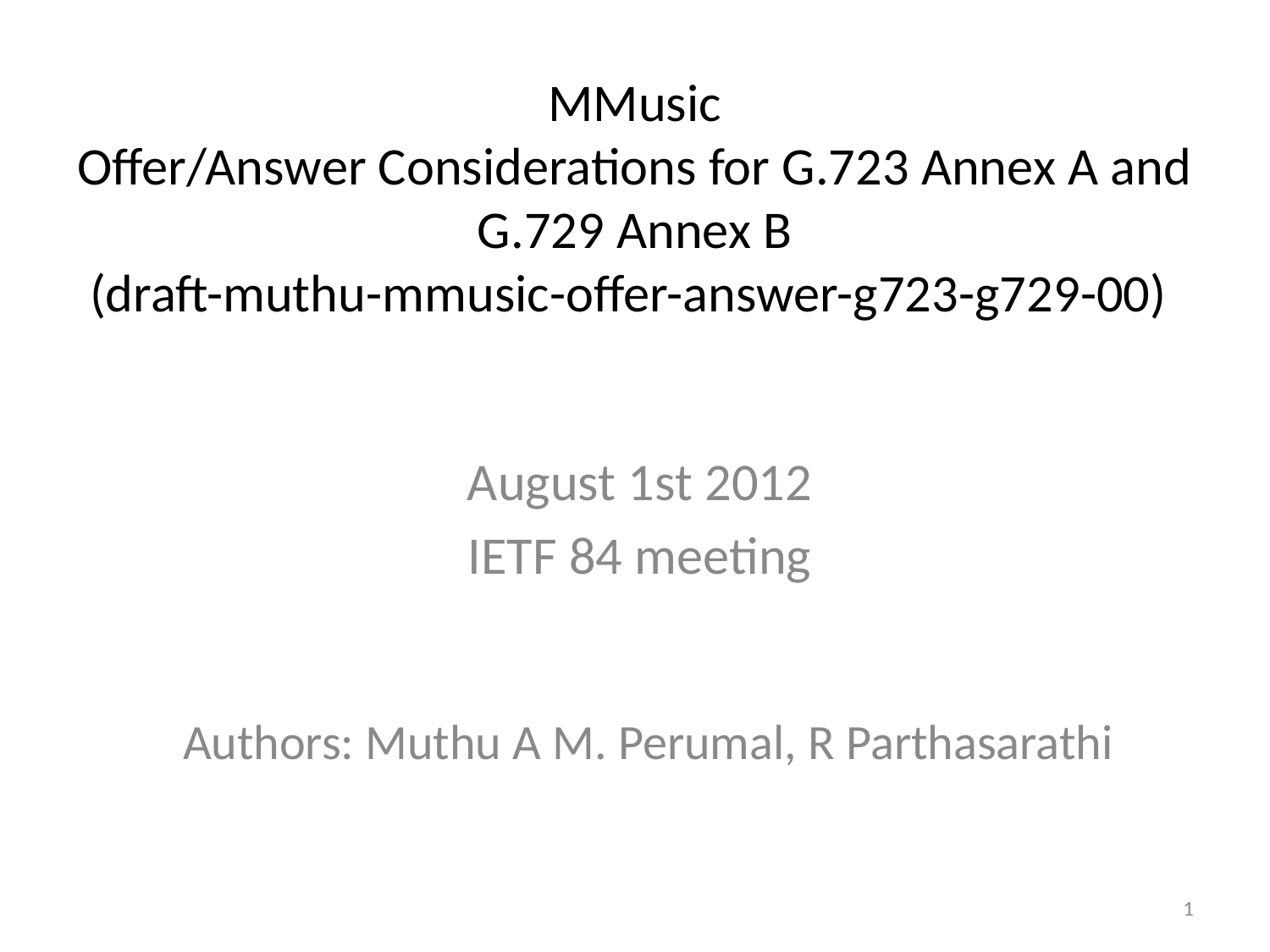

# MMusic Offer/Answer Considerations for G.723 Annex A and G.729 Annex B (draft-muthu-mmusic-offer-answer-g723-g729-00)
August 1st 2012
IETF 84 meeting

Authors: Muthu A M. Perumal, R Parthasarathi

1